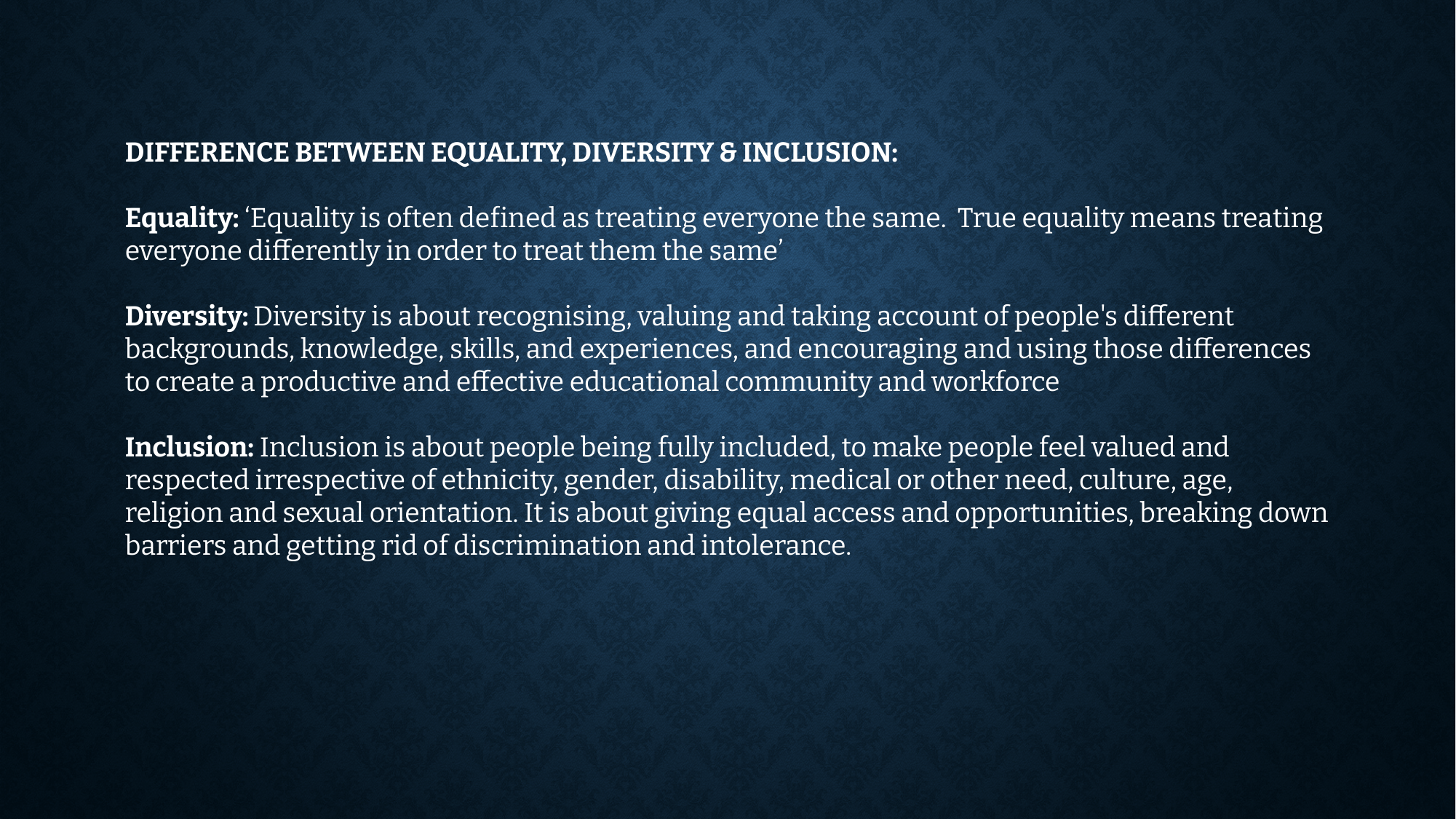

DIFFERENCE BETWEEN EQUALITY, DIVERSITY & INCLUSION:

Equality: ‘Equality is often defined as treating everyone the same.  True equality means treating everyone differently in order to treat them the same’

Diversity: Diversity is about recognising, valuing and taking account of people's different backgrounds, knowledge, skills, and experiences, and encouraging and using those differences to create a productive and effective educational community and workforce

Inclusion: Inclusion is about people being fully included, to make people feel valued and respected irrespective of ethnicity, gender, disability, medical or other need, culture, age, religion and sexual orientation. It is about giving equal access and opportunities, breaking down barriers and getting rid of discrimination and intolerance.